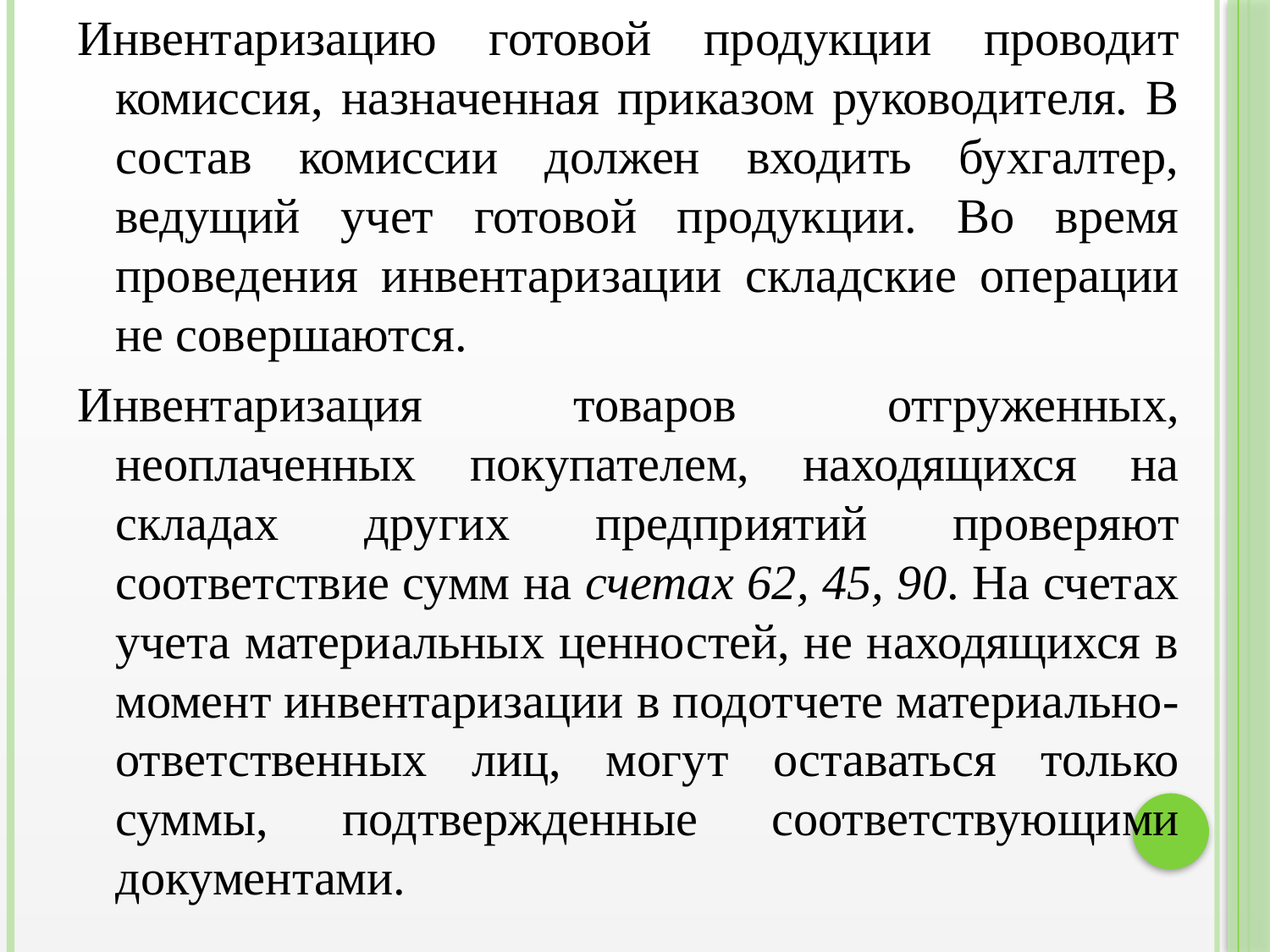

Инвентаризацию готовой продукции проводит комиссия, назначенная приказом руководителя. В состав комиссии должен входить бухгалтер, ведущий учет готовой продукции. Во время проведения инвентаризации складские операции не совершаются.
Инвентаризация товаров отгруженных, неоплаченных покупателем, находящихся на складах других предприятий проверяют соответствие сумм на счетах 62, 45, 90. На счетах учета материальных ценностей, не находящихся в момент инвентаризации в подотчете материально-ответственных лиц, могут оставаться только суммы, подтвержденные соответствующими документами.